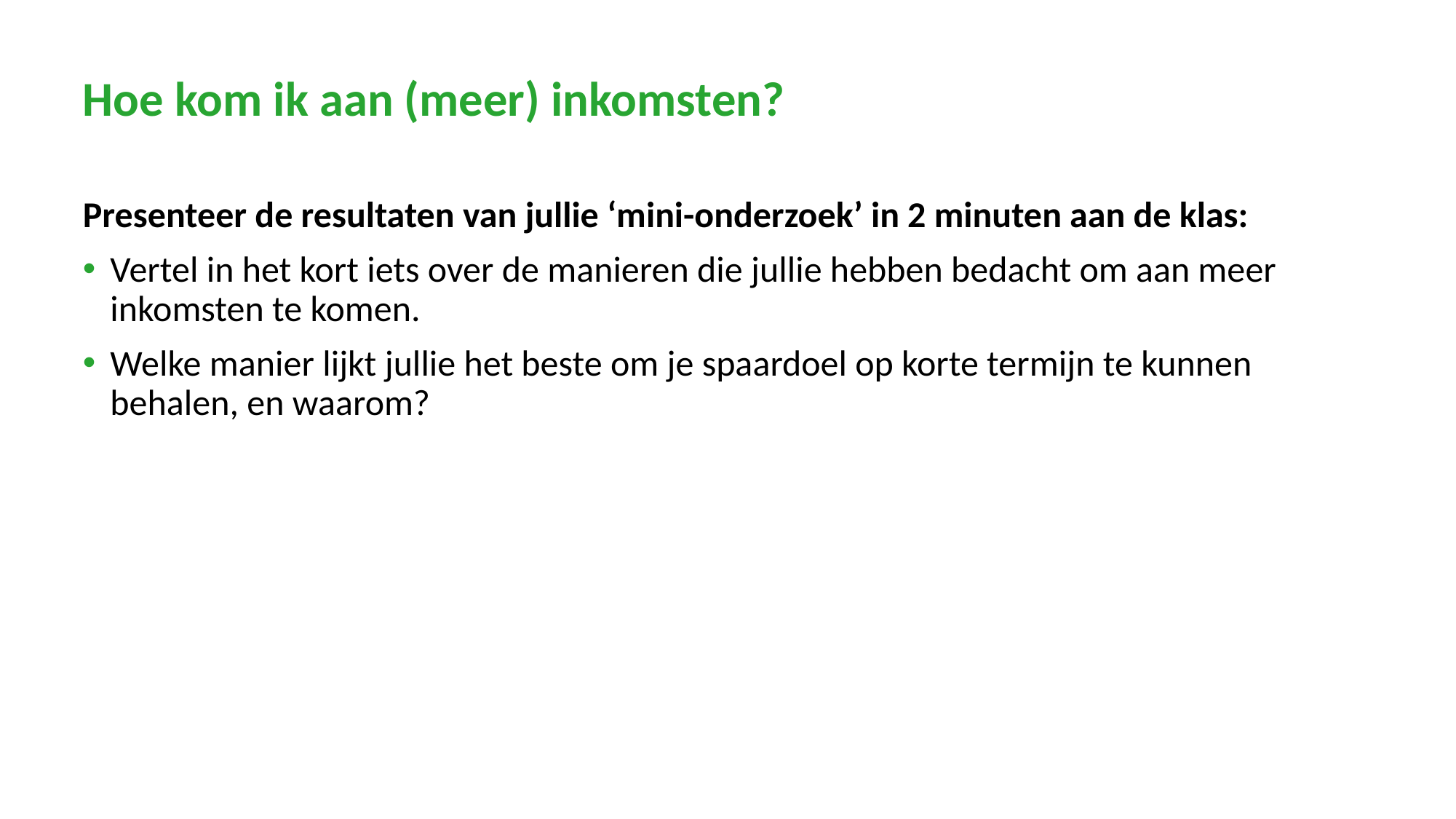

Hoe kom ik aan (meer) inkomsten?

Presenteer de resultaten van jullie ‘mini-onderzoek’ in 2 minuten aan de klas:
Vertel in het kort iets over de manieren die jullie hebben bedacht om aan meer inkomsten te komen.
Welke manier lijkt jullie het beste om je spaardoel op korte termijn te kunnen behalen, en waarom?